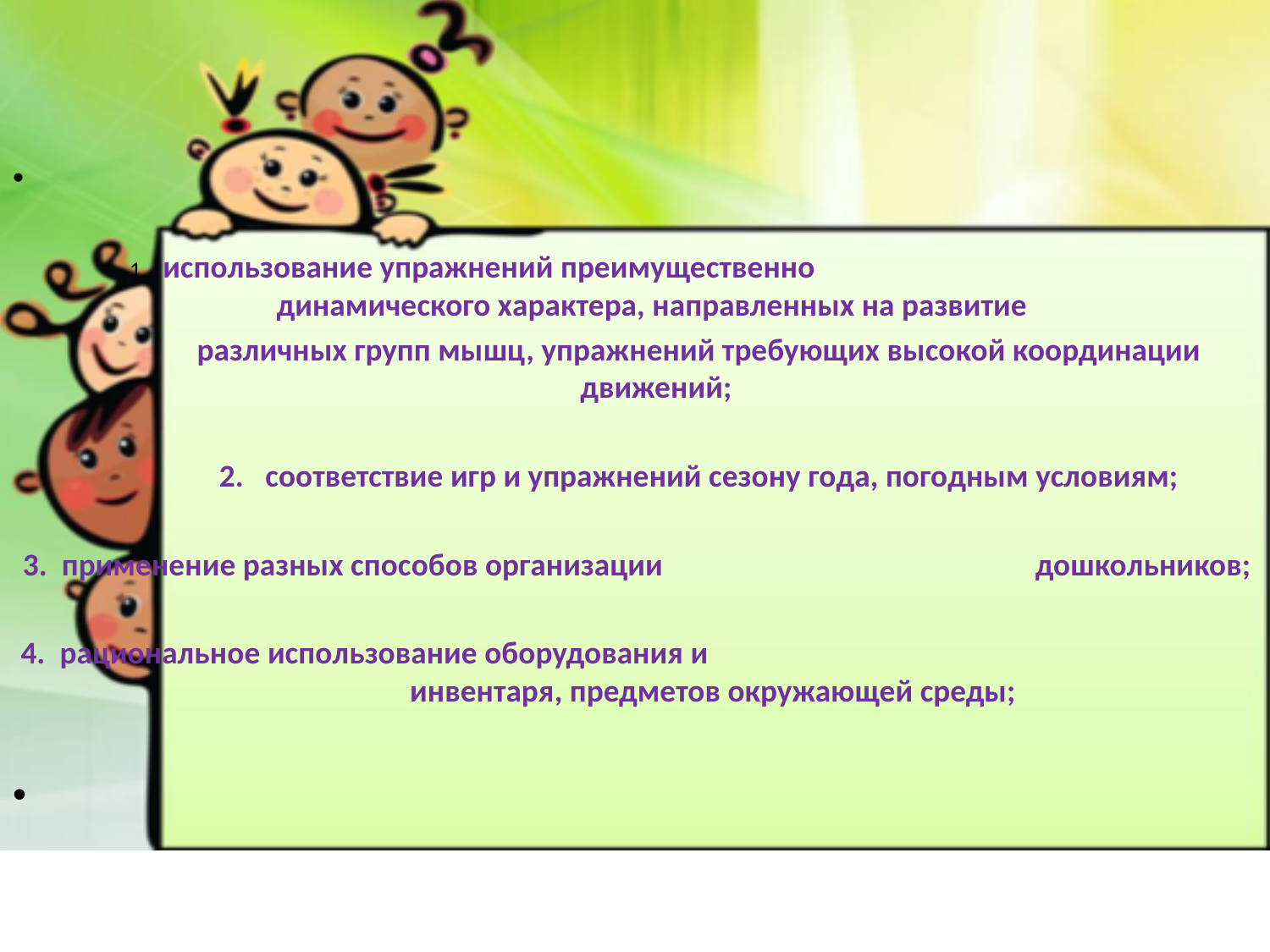

1.   использование упражнений преимущественно                                                 динамического характера, направленных на развитие
                  различных групп мышц, упражнений требующих высокой координации движений;

                  2.   соответствие игр и упражнений сезону года, погодным условиям;

 3.  применение разных способов организации                                                    дошкольников;

 4.  рациональное использование оборудования и                                                                                             инвентаря, предметов окружающей среды;

#